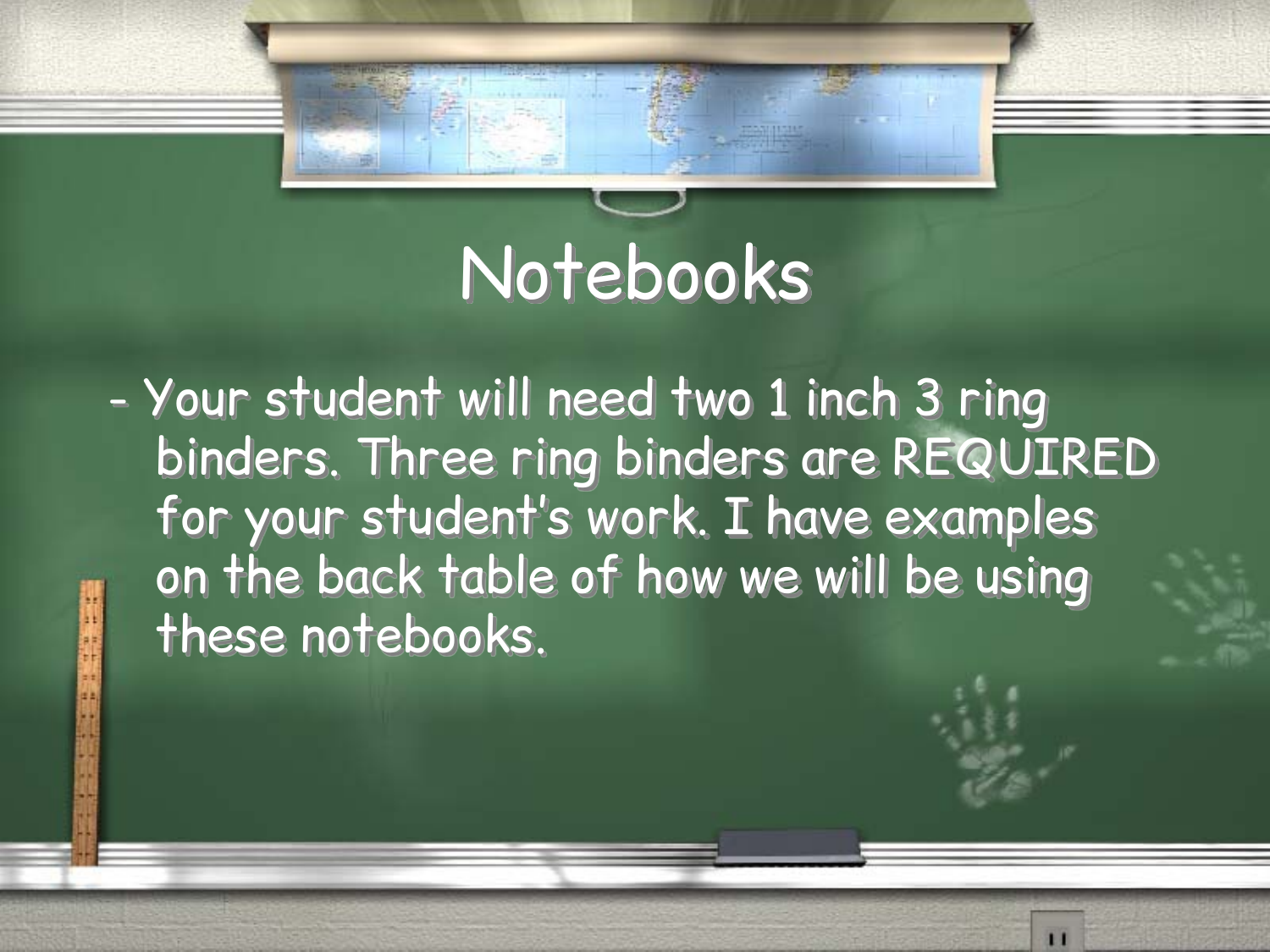

# Notebooks
- Your student will need two 1 inch 3 ring binders. Three ring binders are REQUIRED for your student’s work. I have examples on the back table of how we will be using these notebooks.